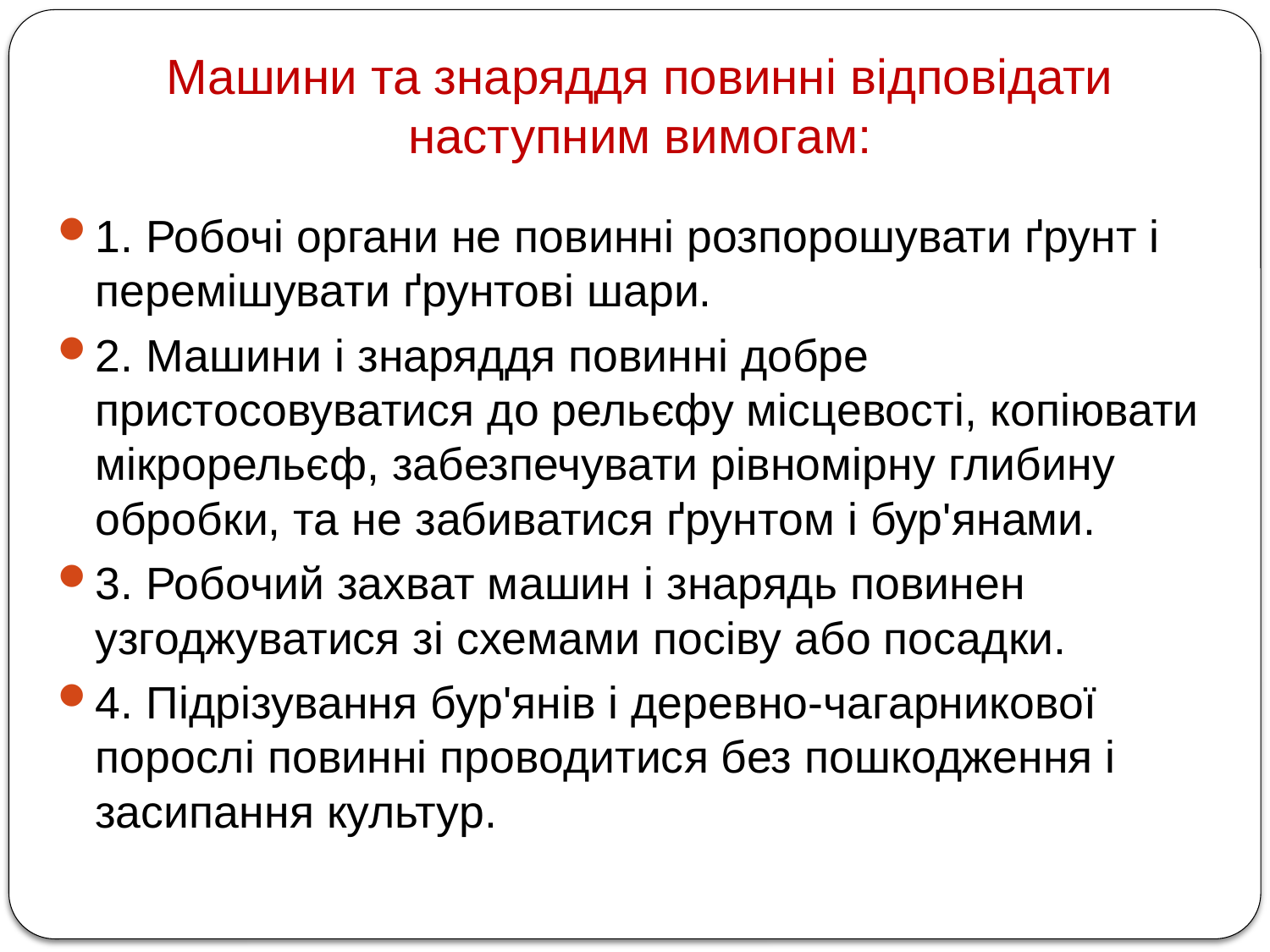

# Машини та знаряддя повинні відповідати наступним вимогам:
1. Робочі органи не повинні розпорошувати ґрунт і перемішувати ґрунтові шари.
2. Машини і знаряддя повинні добре пристосовуватися до рельєфу місцевості, копіювати мікрорельєф, забезпечувати рівномірну глибину обробки, та не забиватися ґрунтом і бур'янами.
3. Робочий захват машин і знарядь повинен узгоджуватися зі схемами посіву або посадки.
4. Підрізування бур'янів і деревно-чагарникової порослі повинні проводитися без пошкодження і засипання культур.